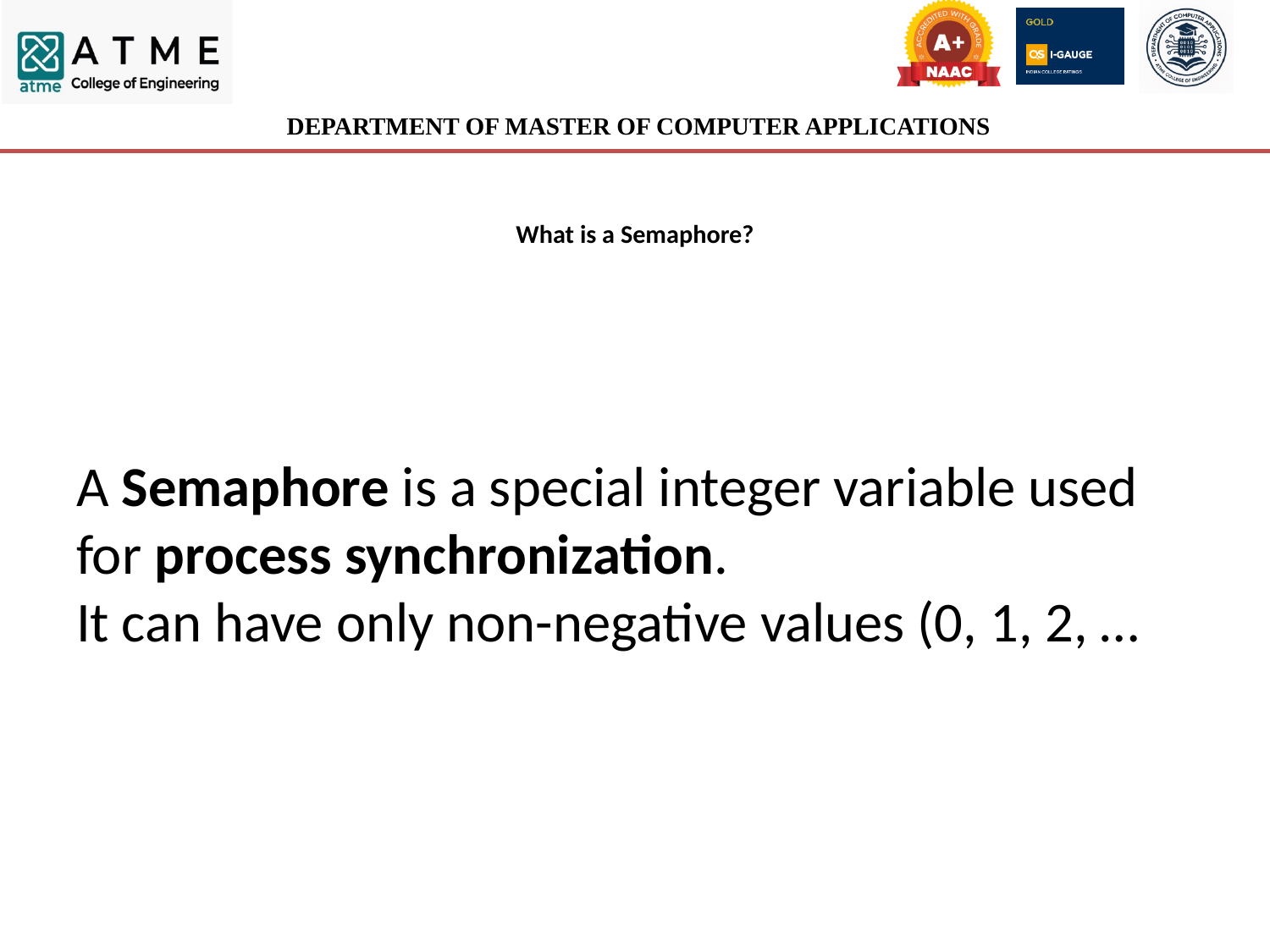

# What is a Semaphore?

A Semaphore is a special integer variable used for process synchronization.
It can have only non-negative values (0, 1, 2, …